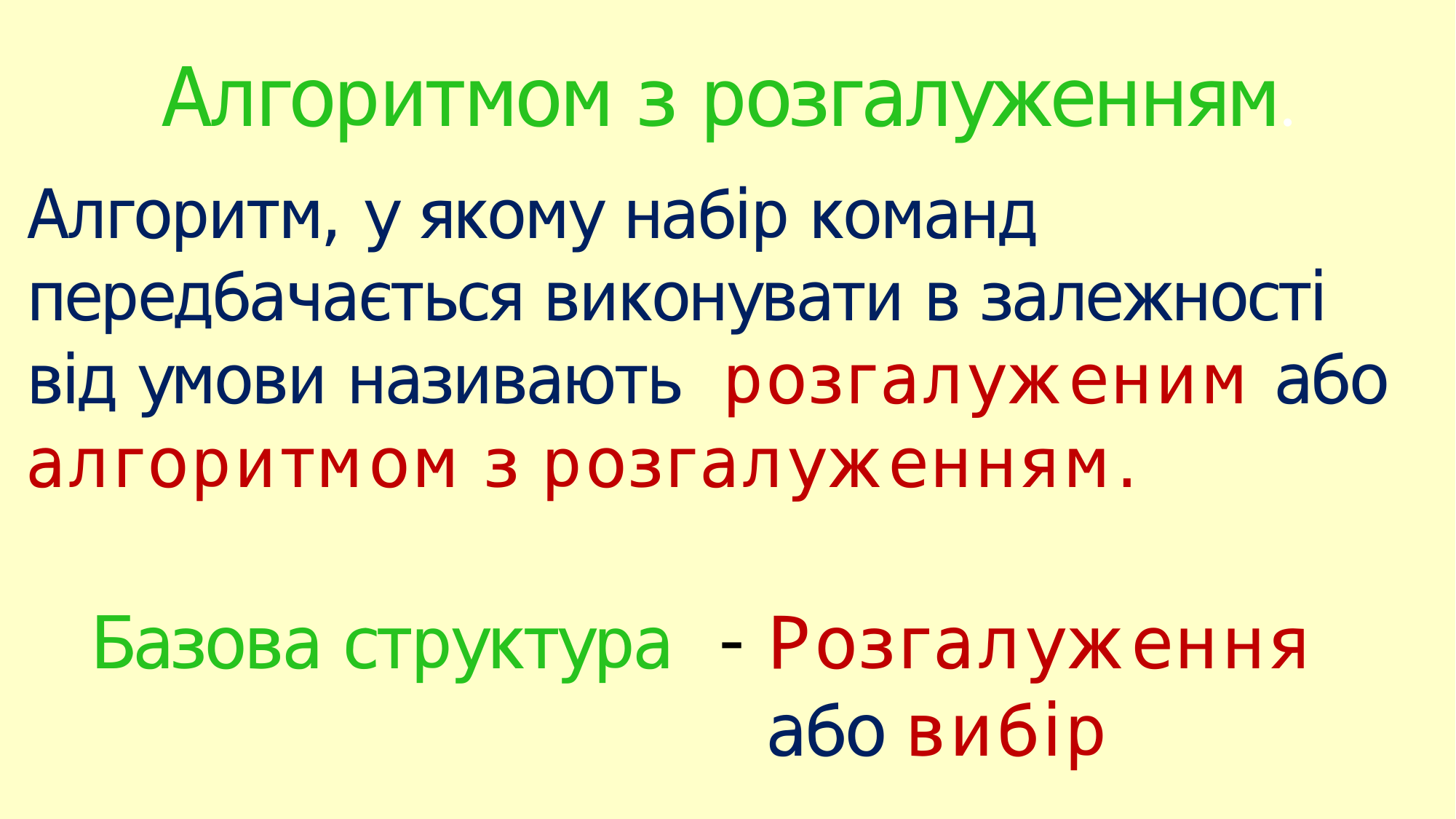

# Алгоритмом з розгалуженням.
Алгоритм, у якому набір команд передбачається виконувати в залежності від умови називають  розгалуженим або алгоритмом з розгалуженням.
Базова структура  - Розгалуження
						 або вибір